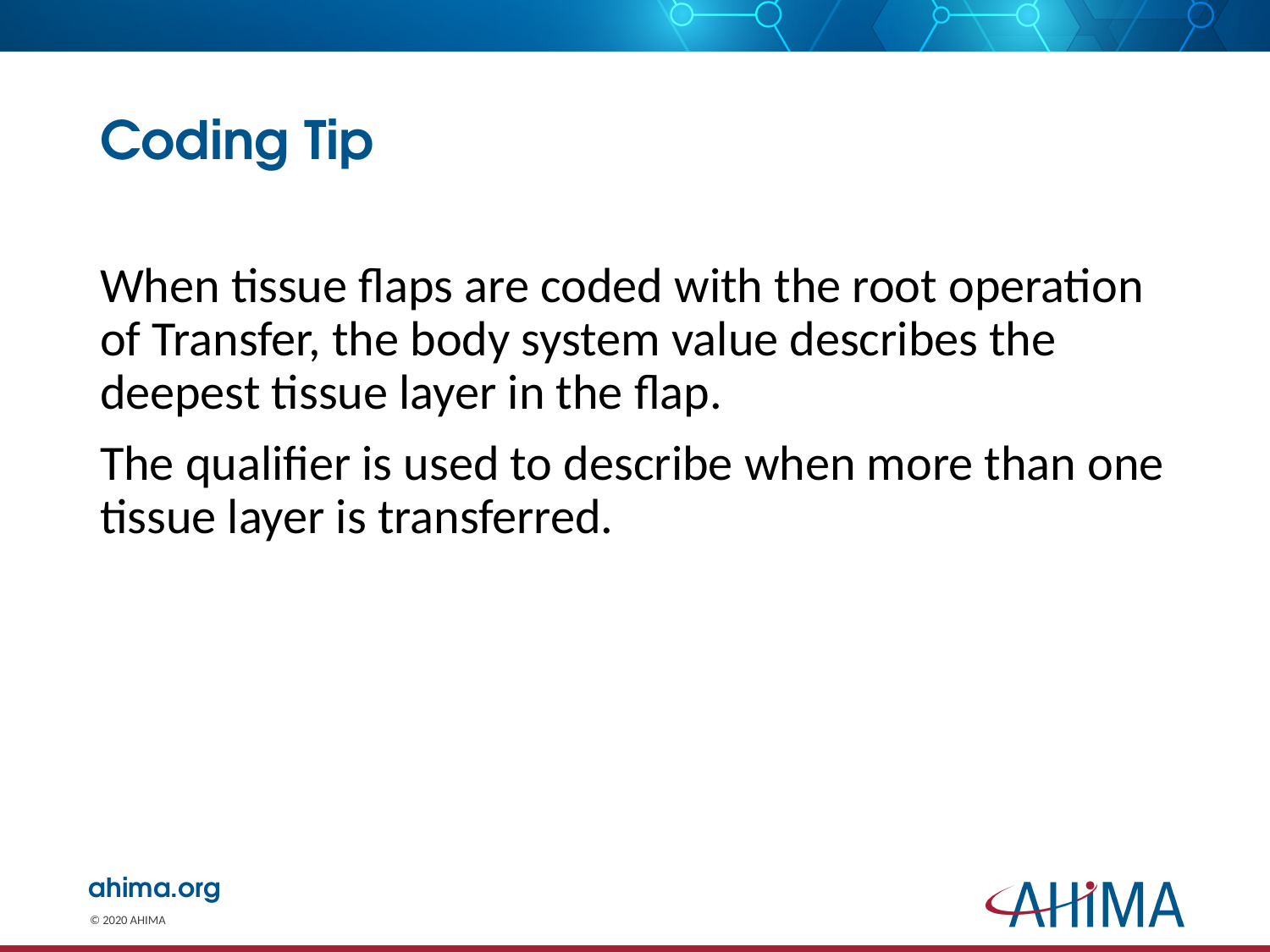

# Coding Tip
When tissue flaps are coded with the root operation of Transfer, the body system value describes the deepest tissue layer in the flap.
The qualifier is used to describe when more than one tissue layer is transferred.